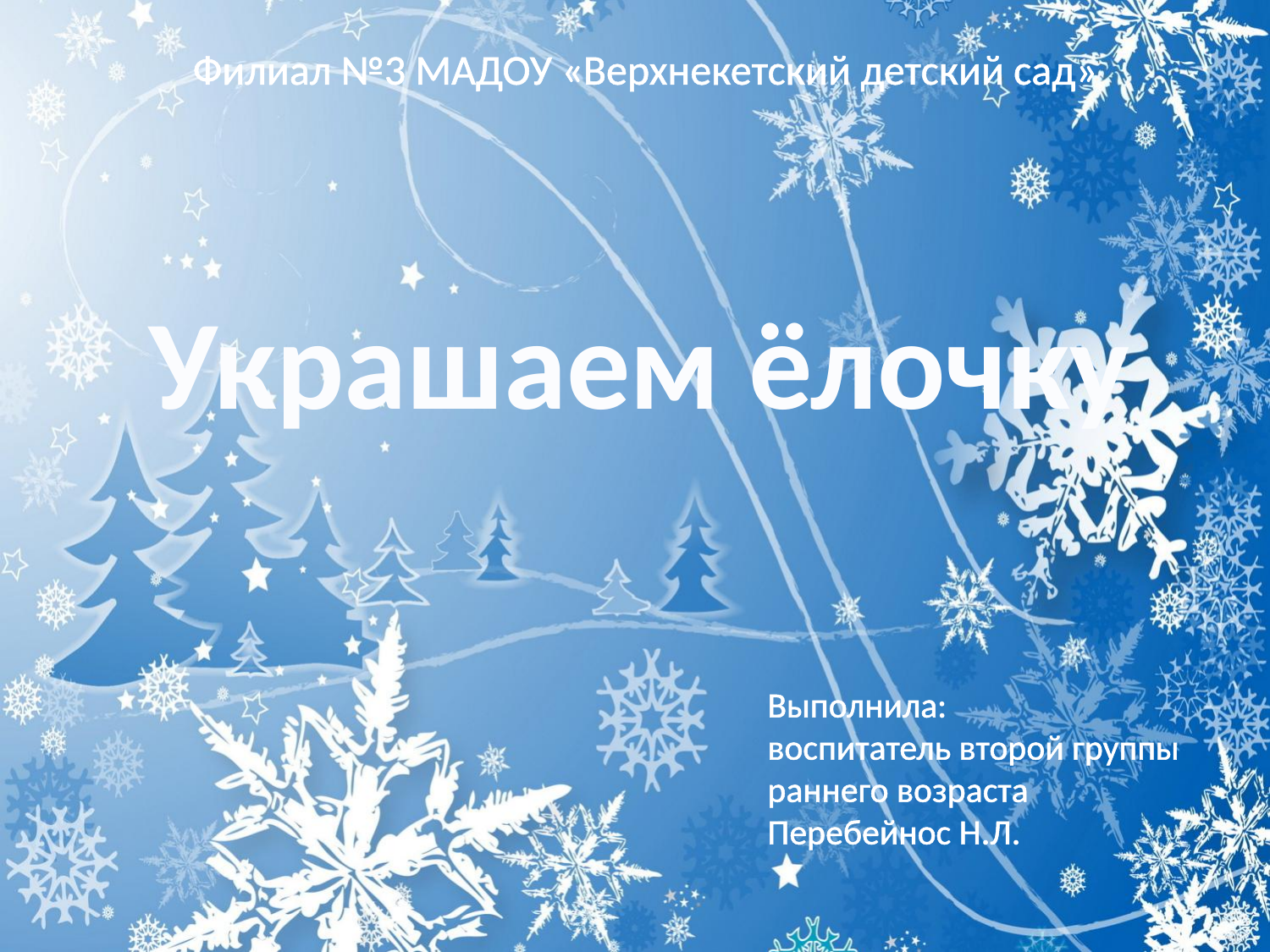

Филиал №3 МАДОУ «Верхнекетский детский сад»
Украшаем ёлочку
Выполнила:
воспитатель второй группы раннего возраста
Перебейнос Н.Л.